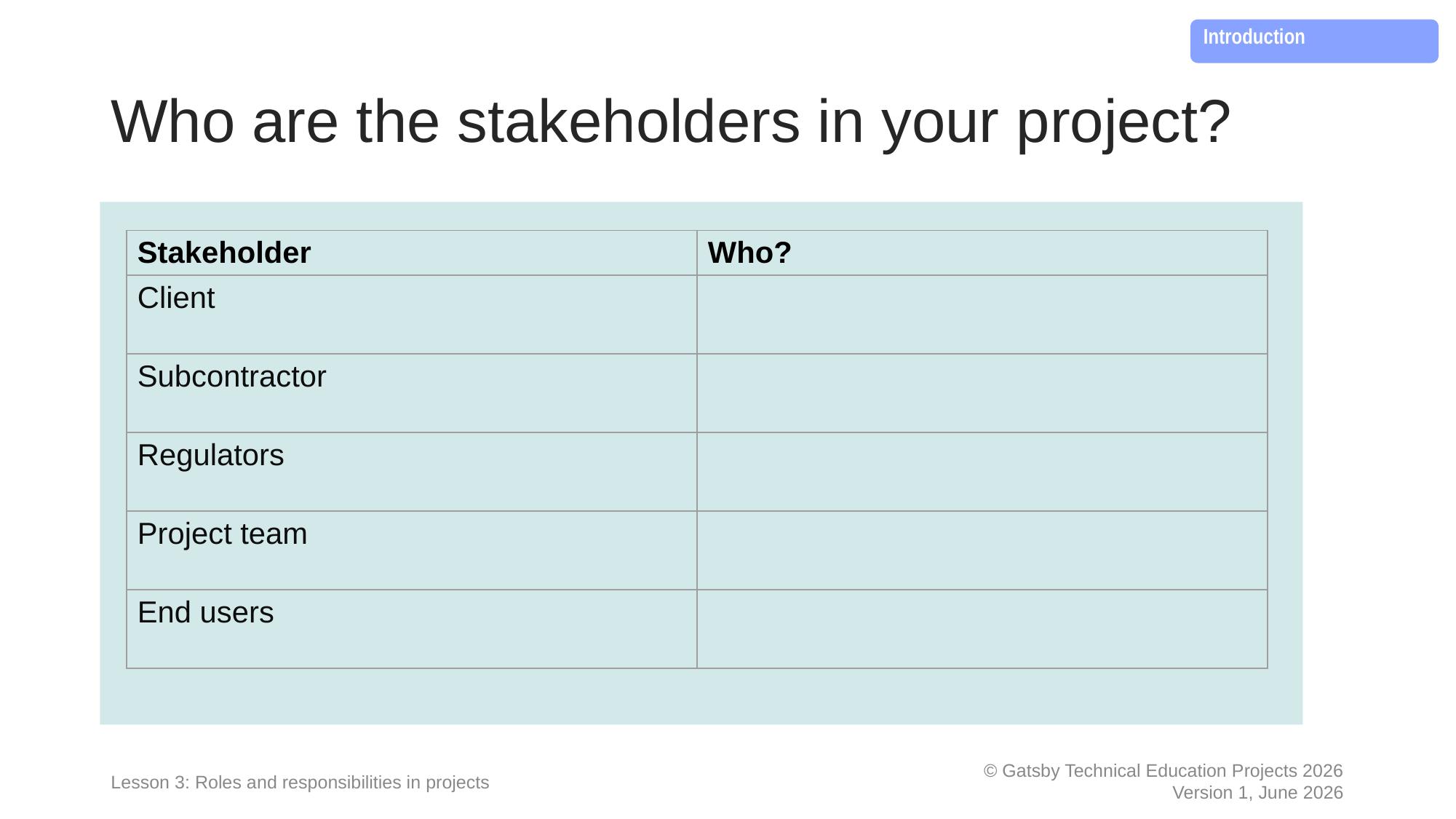

Introduction
# Who are the stakeholders in your project?

| Stakeholder | Who? |
| --- | --- |
| Client |  |
| Subcontractor |  |
| Regulators |  |
| Project team |  |
| End users |  |
Lesson 3: Roles and responsibilities in projects